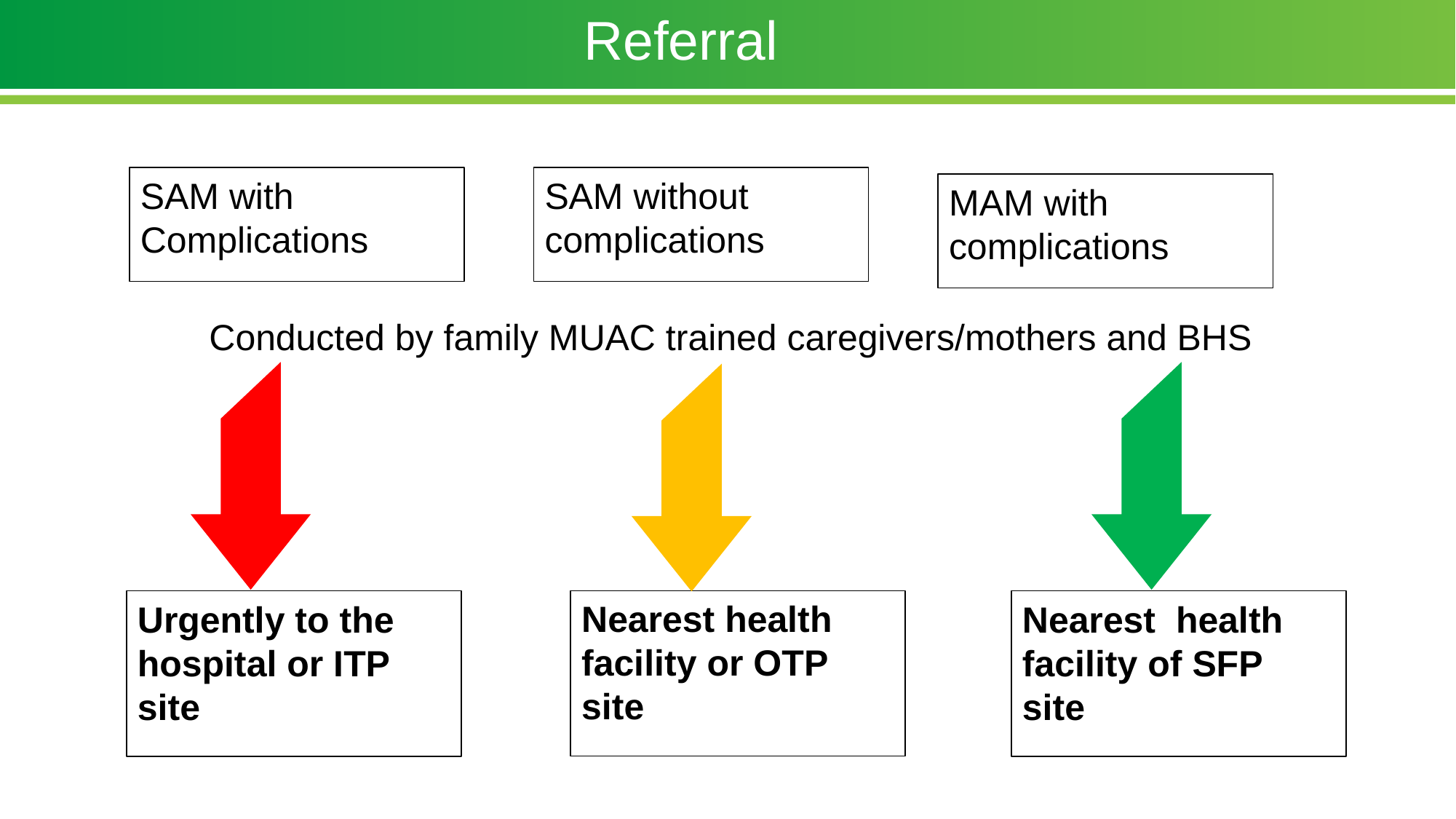

# Referral

SAM with Complications
SAM without complications
MAM with complications
Conducted by family MUAC trained caregivers/mothers and BHS

Nearest health facility or OTP site
Urgently to the hospital or ITP site
Nearest  health facility of SFP site